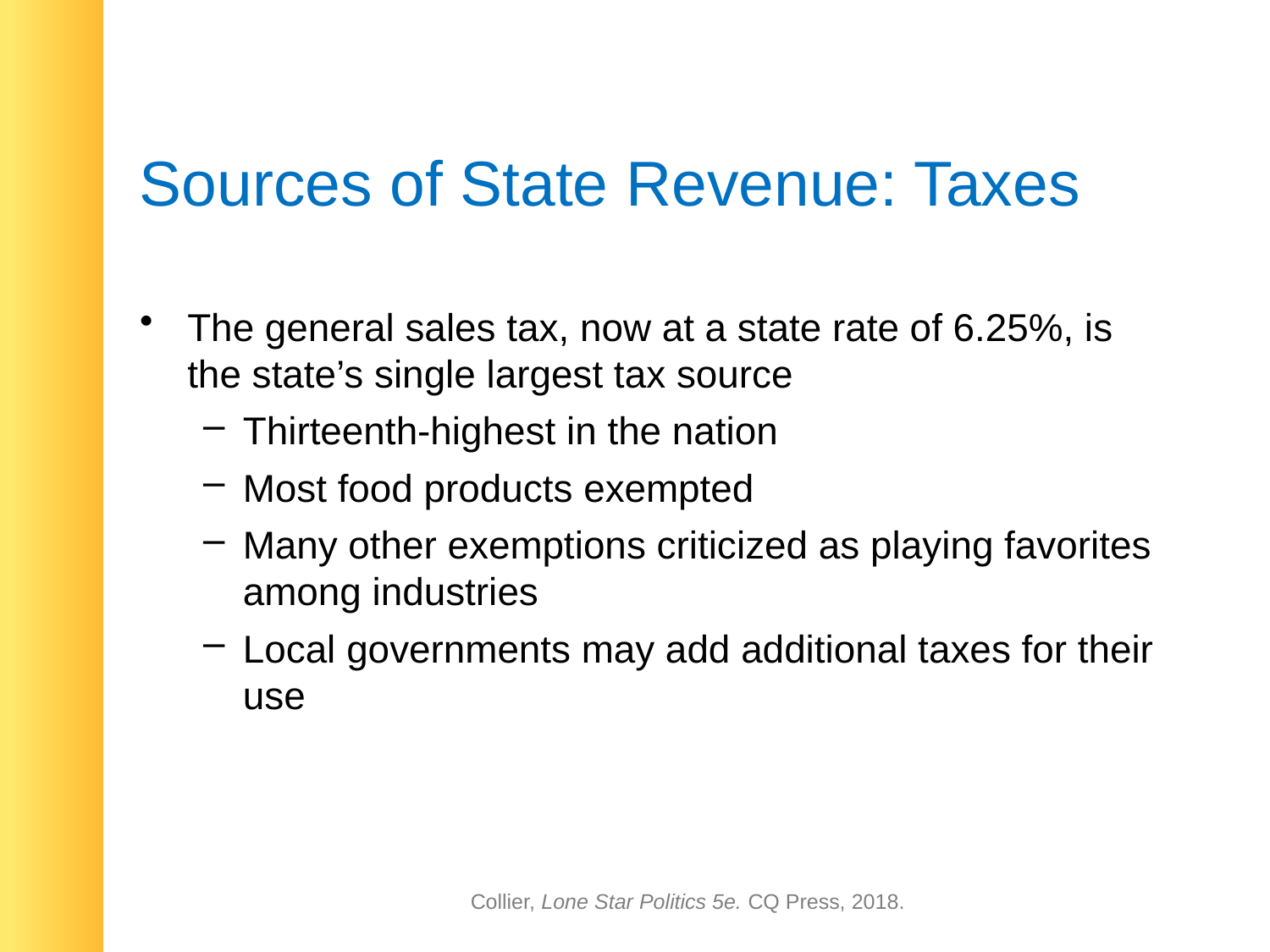

# Sources of State Revenue: Taxes
The general sales tax, now at a state rate of 6.25%, is the state’s single largest tax source
Thirteenth-highest in the nation
Most food products exempted
Many other exemptions criticized as playing favorites among industries
Local governments may add additional taxes for their use
Collier, Lone Star Politics 5e. CQ Press, 2018.